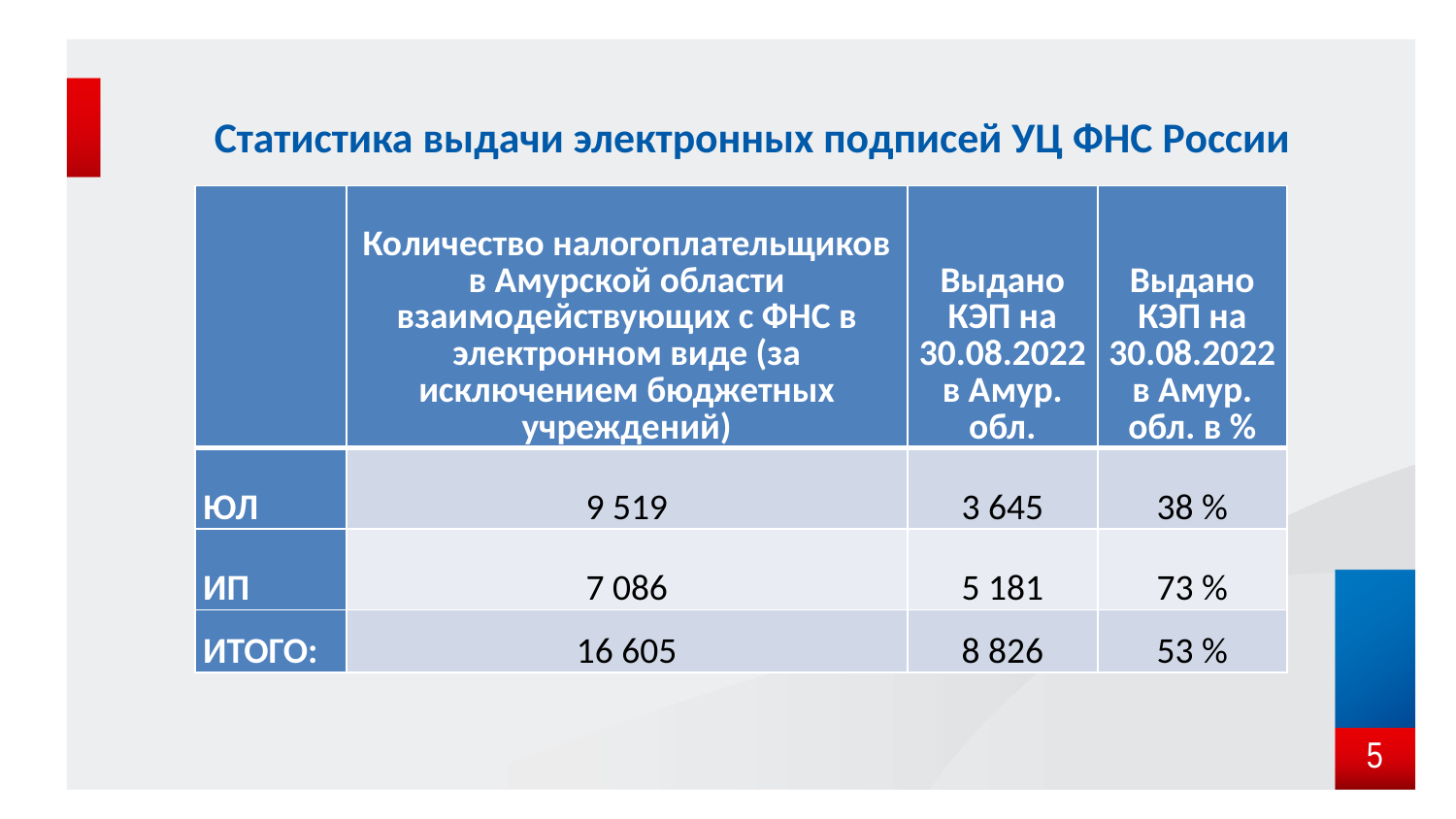

# Статистика выдачи электронных подписей УЦ ФНС России
|  | Количество налогоплательщиков в Амурской области взаимодействующих с ФНС в электронном виде (за исключением бюджетных учреждений) | Выдано КЭП на 30.08.2022 в Амур. обл. | Выдано КЭП на 30.08.2022 в Амур. обл. в % |
| --- | --- | --- | --- |
| ЮЛ | 9 519 | 3 645 | 38 % |
| ИП | 7 086 | 5 181 | 73 % |
| ИТОГО: | 16 605 | 8 826 | 53 % |
5